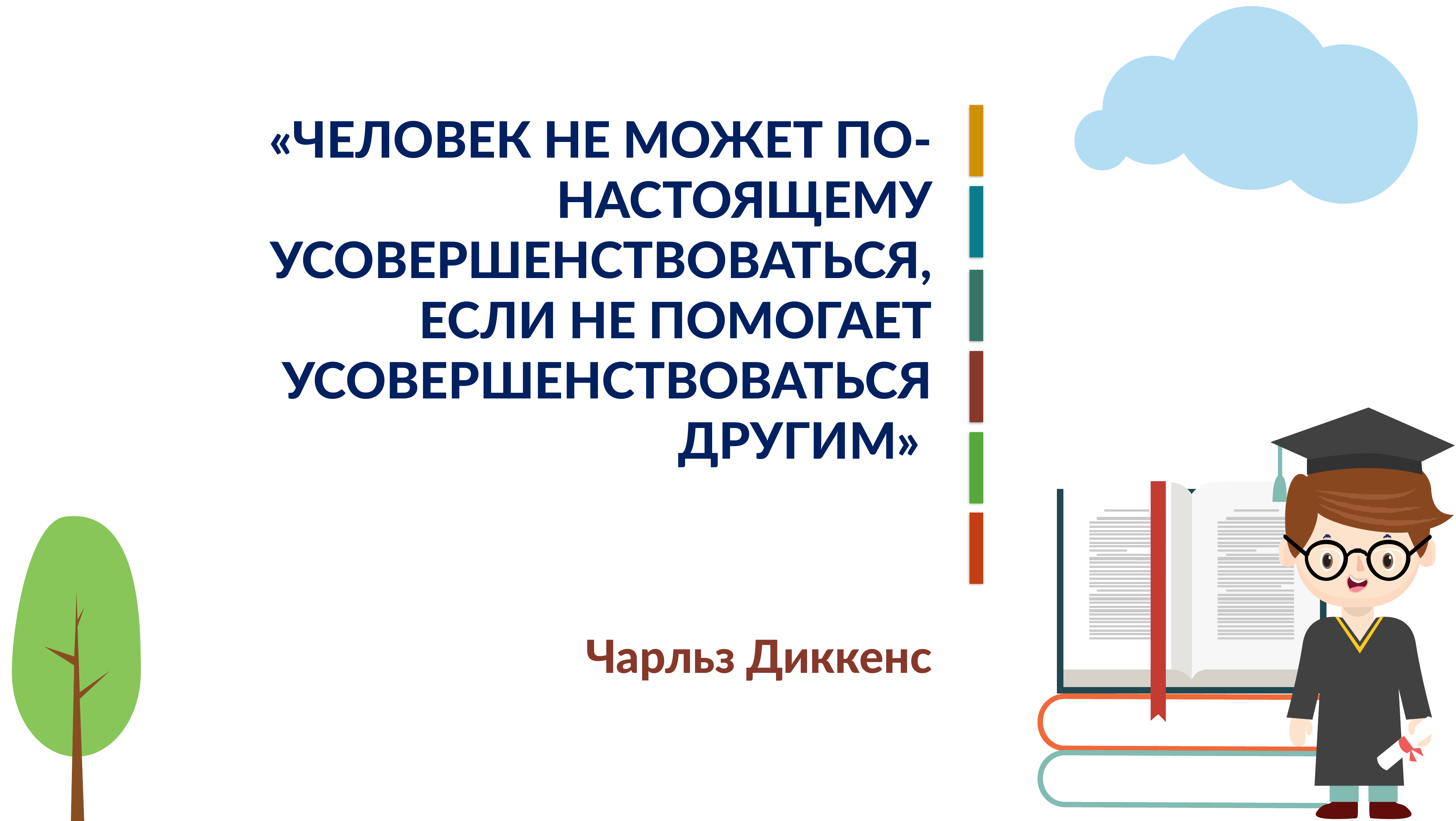

«Человек не может по-настоящему усовершенствоваться, если не помогает усовершенствоваться другим»

Чарльз Диккенс